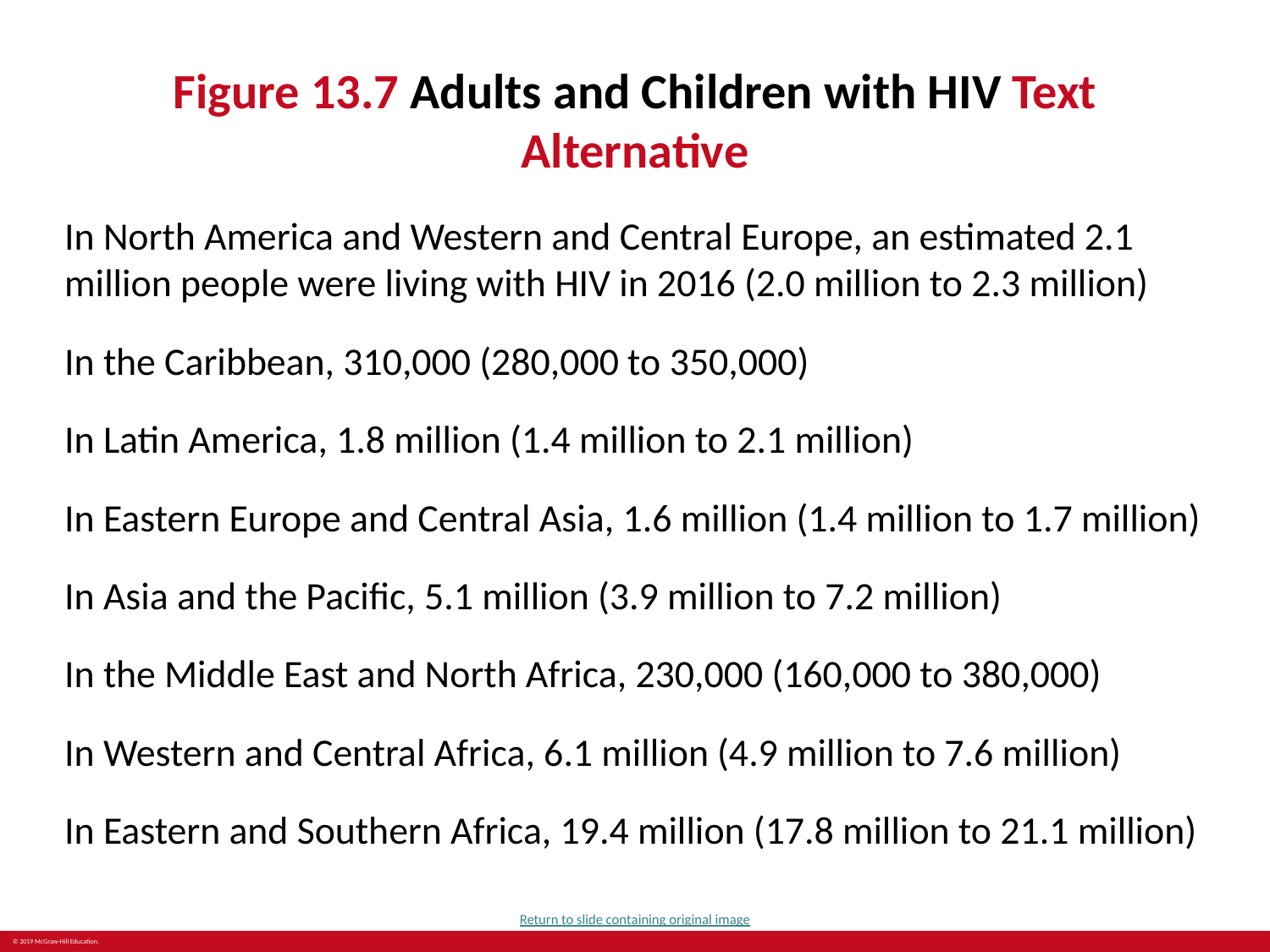

# Figure 13.7 Adults and Children with HIV Text Alternative
In North America and Western and Central Europe, an estimated 2.1 million people were living with HIV in 2016 (2.0 million to 2.3 million)
In the Caribbean, 310,000 (280,000 to 350,000)
In Latin America, 1.8 million (1.4 million to 2.1 million)
In Eastern Europe and Central Asia, 1.6 million (1.4 million to 1.7 million)
In Asia and the Pacific, 5.1 million (3.9 million to 7.2 million)
In the Middle East and North Africa, 230,000 (160,000 to 380,000)
In Western and Central Africa, 6.1 million (4.9 million to 7.6 million)
In Eastern and Southern Africa, 19.4 million (17.8 million to 21.1 million)
Return to slide containing original image